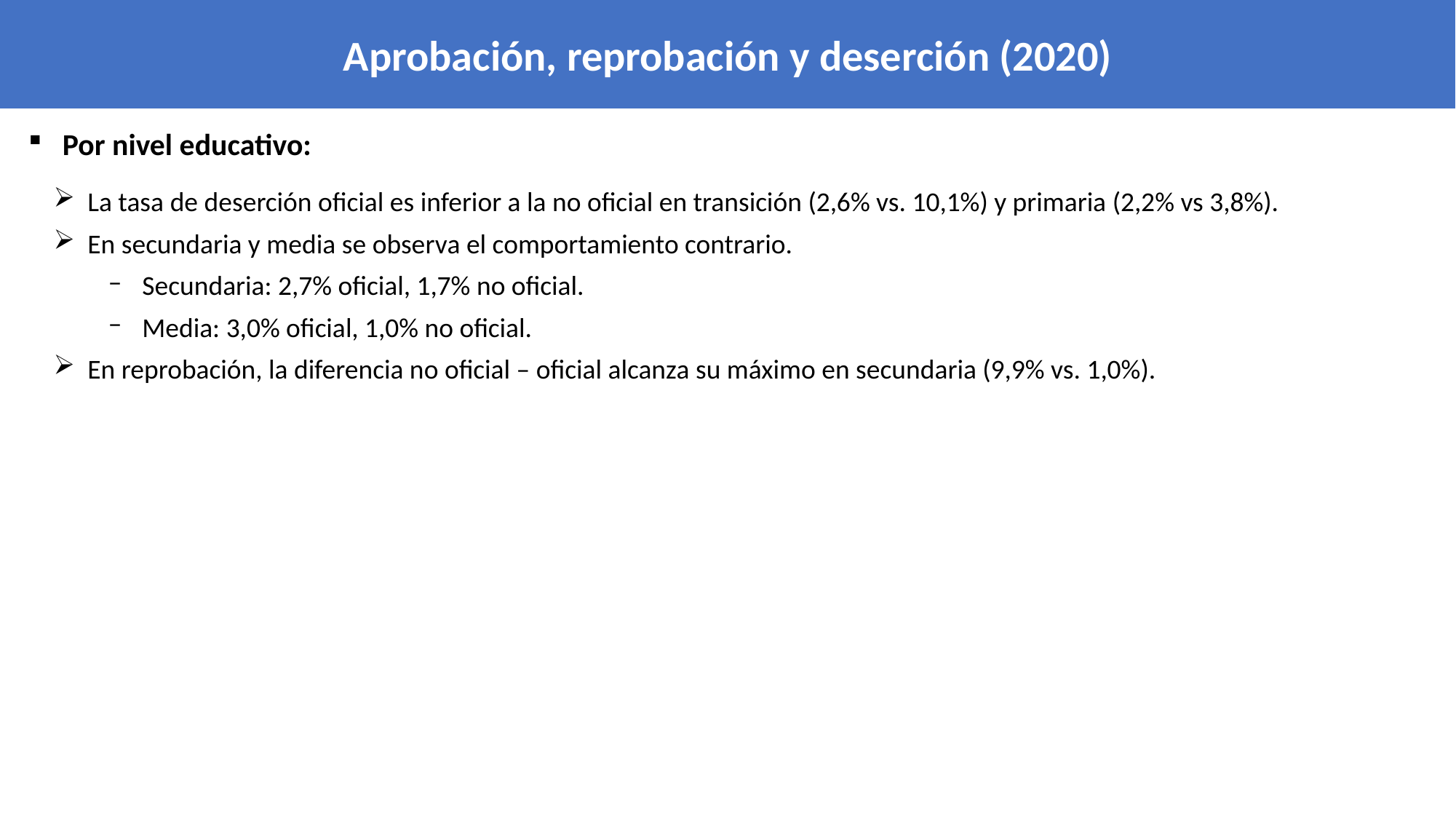

Aprobación, reprobación y deserción (2020)
Por nivel educativo:
La tasa de deserción oficial es inferior a la no oficial en transición (2,6% vs. 10,1%) y primaria (2,2% vs 3,8%).
En secundaria y media se observa el comportamiento contrario.
Secundaria: 2,7% oficial, 1,7% no oficial.
Media: 3,0% oficial, 1,0% no oficial.
En reprobación, la diferencia no oficial – oficial alcanza su máximo en secundaria (9,9% vs. 1,0%).